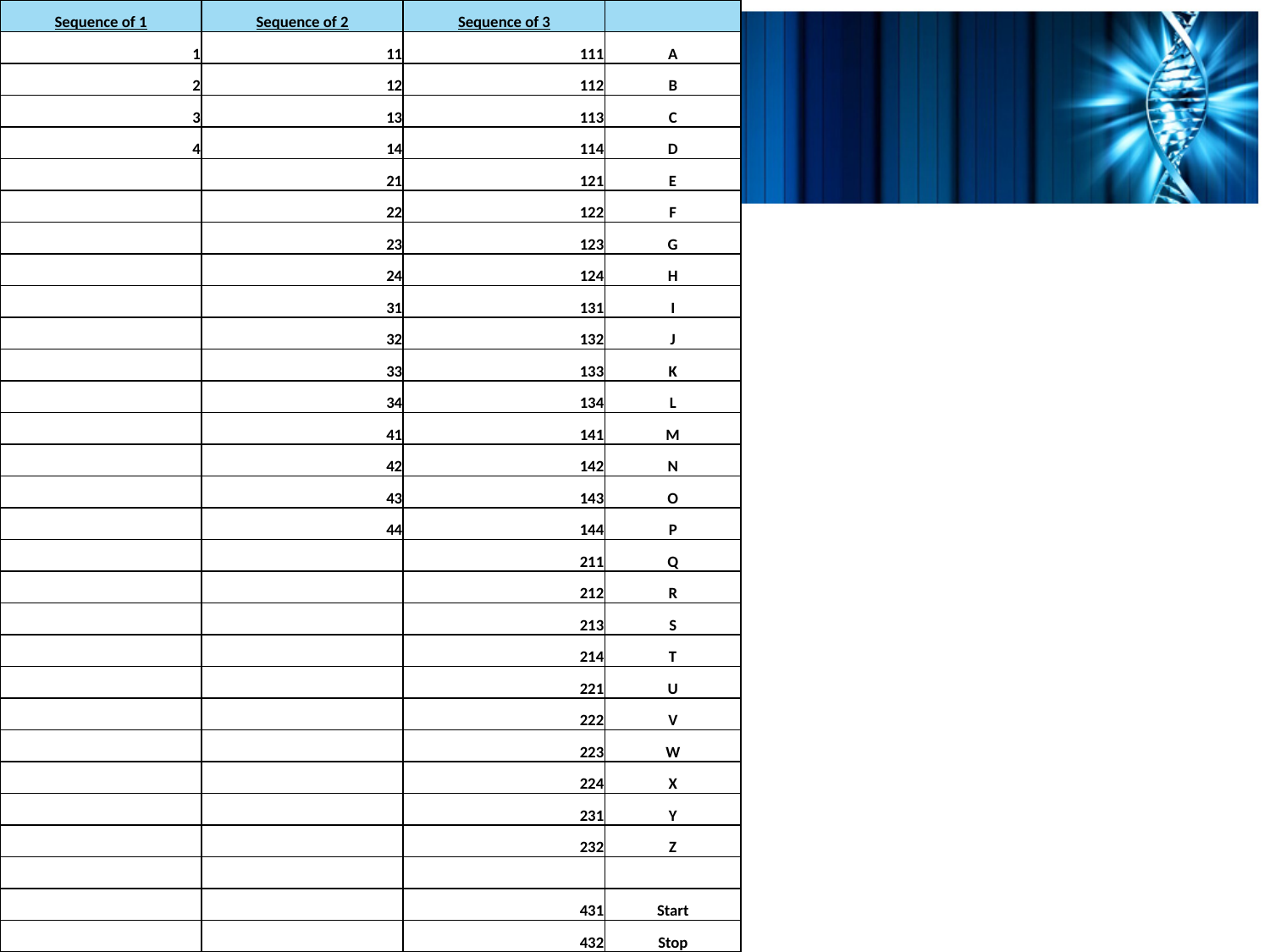

| Sequence of 1 | Sequence of 2 | Sequence of 3 |  |
| --- | --- | --- | --- |
| 1 | 11 | 111 | A |
| 2 | 12 | 112 | B |
| 3 | 13 | 113 | C |
| 4 | 14 | 114 | D |
|  | 21 | 121 | E |
|  | 22 | 122 | F |
|  | 23 | 123 | G |
|  | 24 | 124 | H |
|  | 31 | 131 | I |
|  | 32 | 132 | J |
|  | 33 | 133 | K |
|  | 34 | 134 | L |
|  | 41 | 141 | M |
|  | 42 | 142 | N |
|  | 43 | 143 | O |
|  | 44 | 144 | P |
|  |  | 211 | Q |
|  |  | 212 | R |
|  |  | 213 | S |
|  |  | 214 | T |
|  |  | 221 | U |
|  |  | 222 | V |
|  |  | 223 | W |
|  |  | 224 | X |
|  |  | 231 | Y |
|  |  | 232 | Z |
|  |  |  |  |
|  |  | 431 | Start |
|  |  | 432 | Stop |